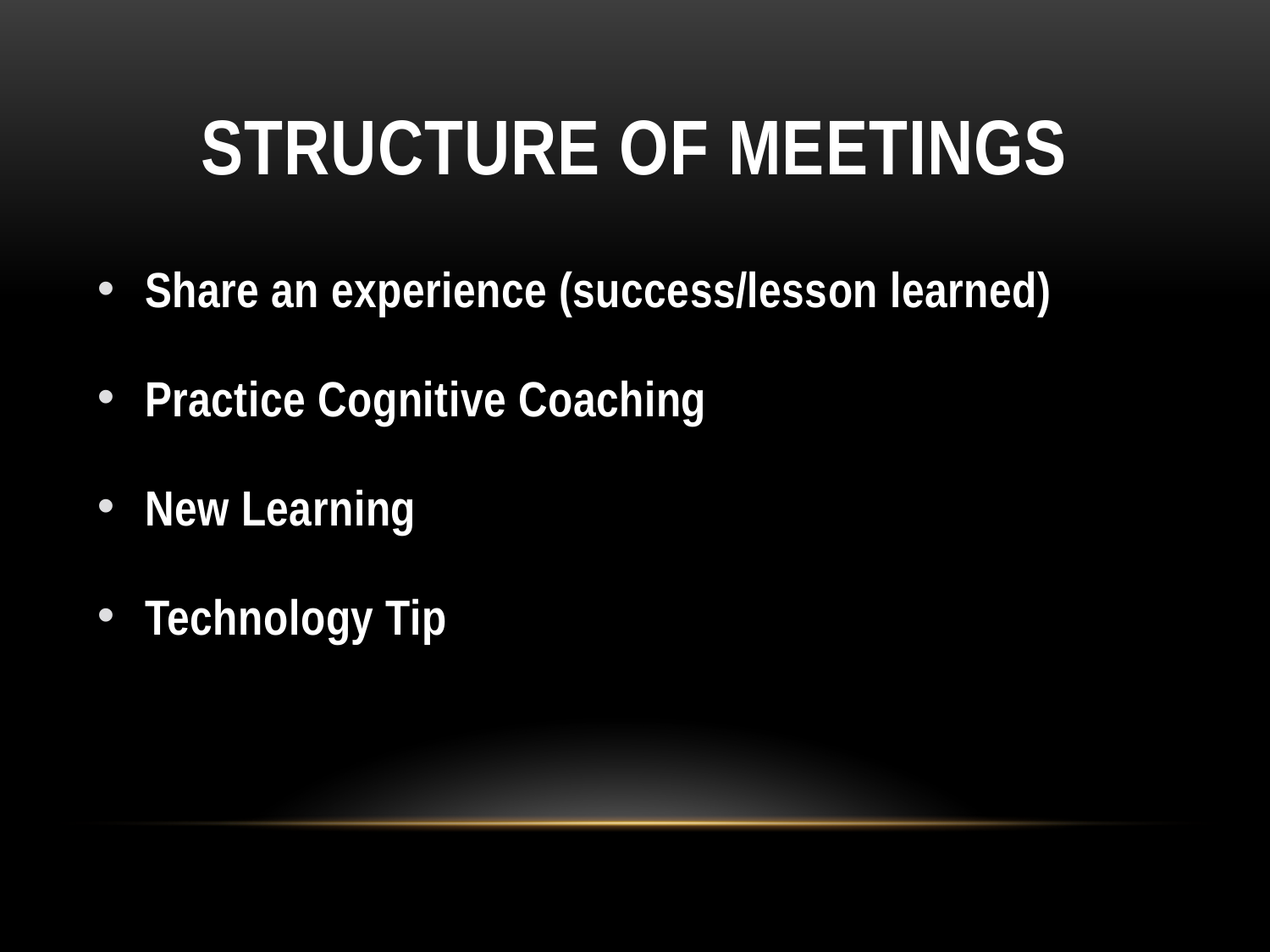

# Structure of Meetings
Share an experience (success/lesson learned)
Practice Cognitive Coaching
New Learning
Technology Tip